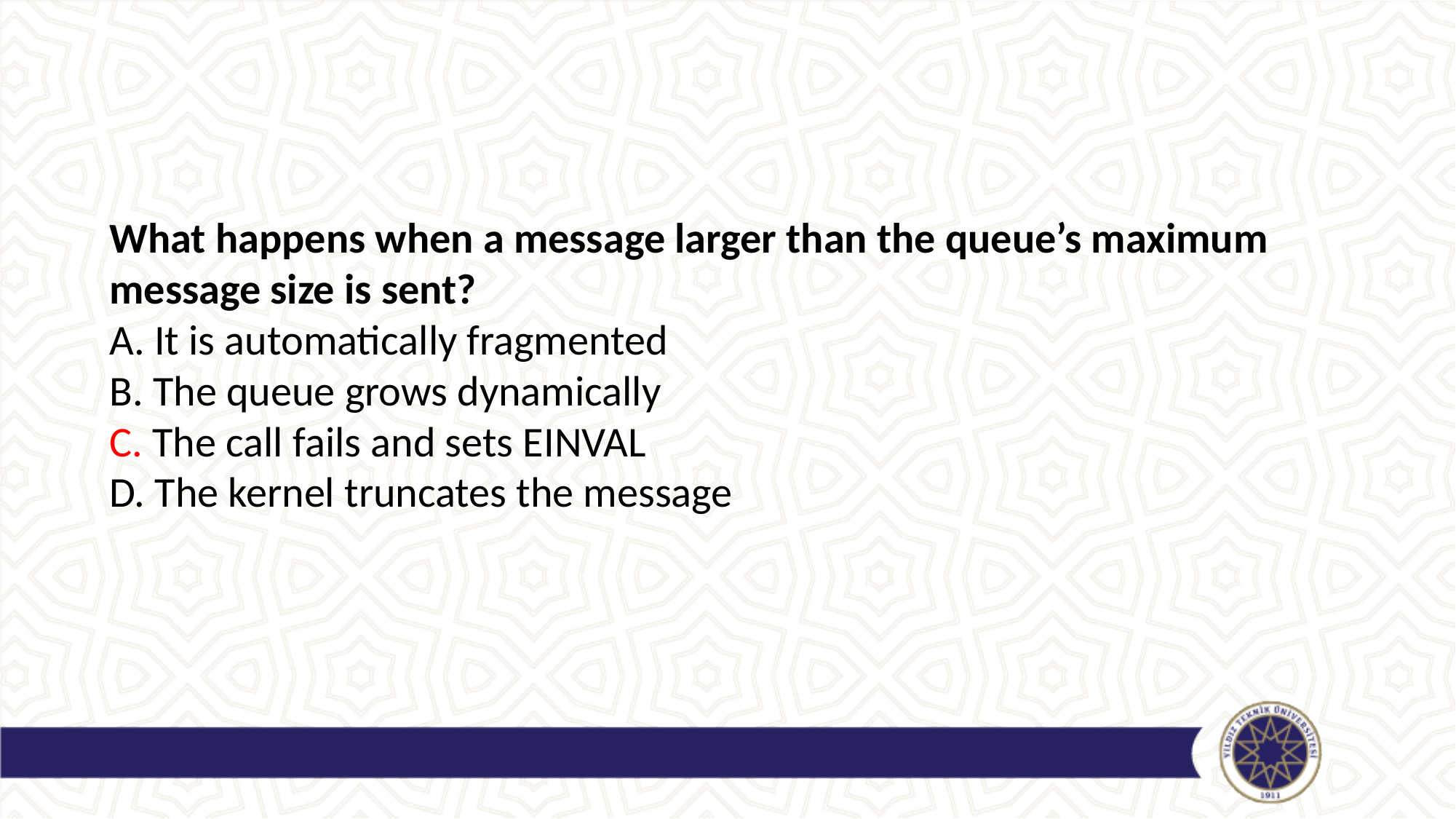

#
What happens when a message larger than the queue’s maximum message size is sent?
A. It is automatically fragmented
B. The queue grows dynamically
C. The call fails and sets EINVAL
D. The kernel truncates the message